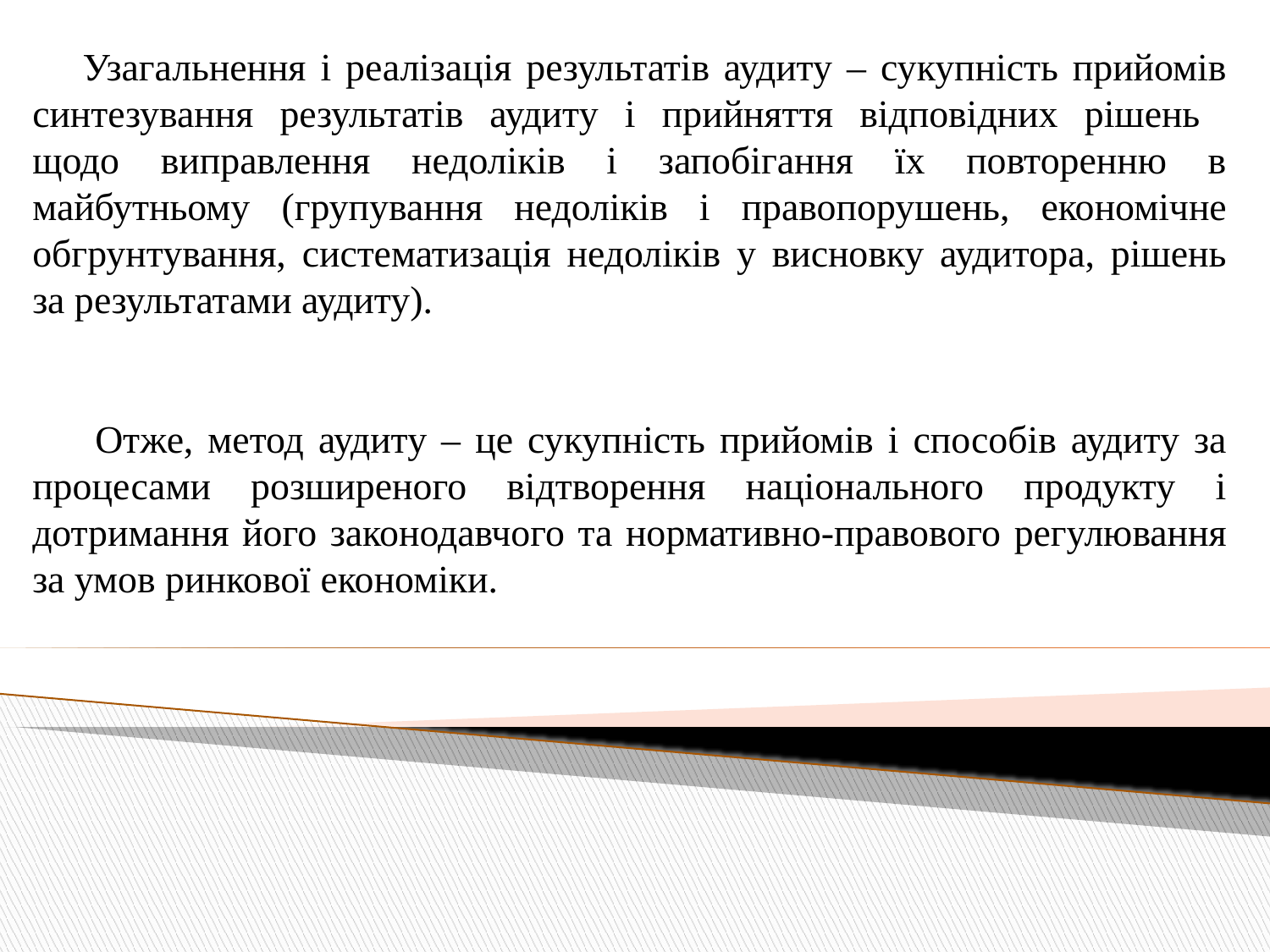

Узагальнення і реалізація результатів аудиту – сукупність прийомів синтезування результатів аудиту і прийняття відповідних рішень
щодо виправлення недоліків і запобігання їх повторенню в майбутньому (групування недоліків і правопорушень, економічне обгрунтування, систематизація недоліків у висновку аудитора, рішень за результатами аудиту).

Отже, метод аудиту – це сукупність прийомів і способів аудиту за процесами розширеного відтворення національного продукту і дотримання його законодавчого та нормативно-правового регулювання за умов ринкової економіки.